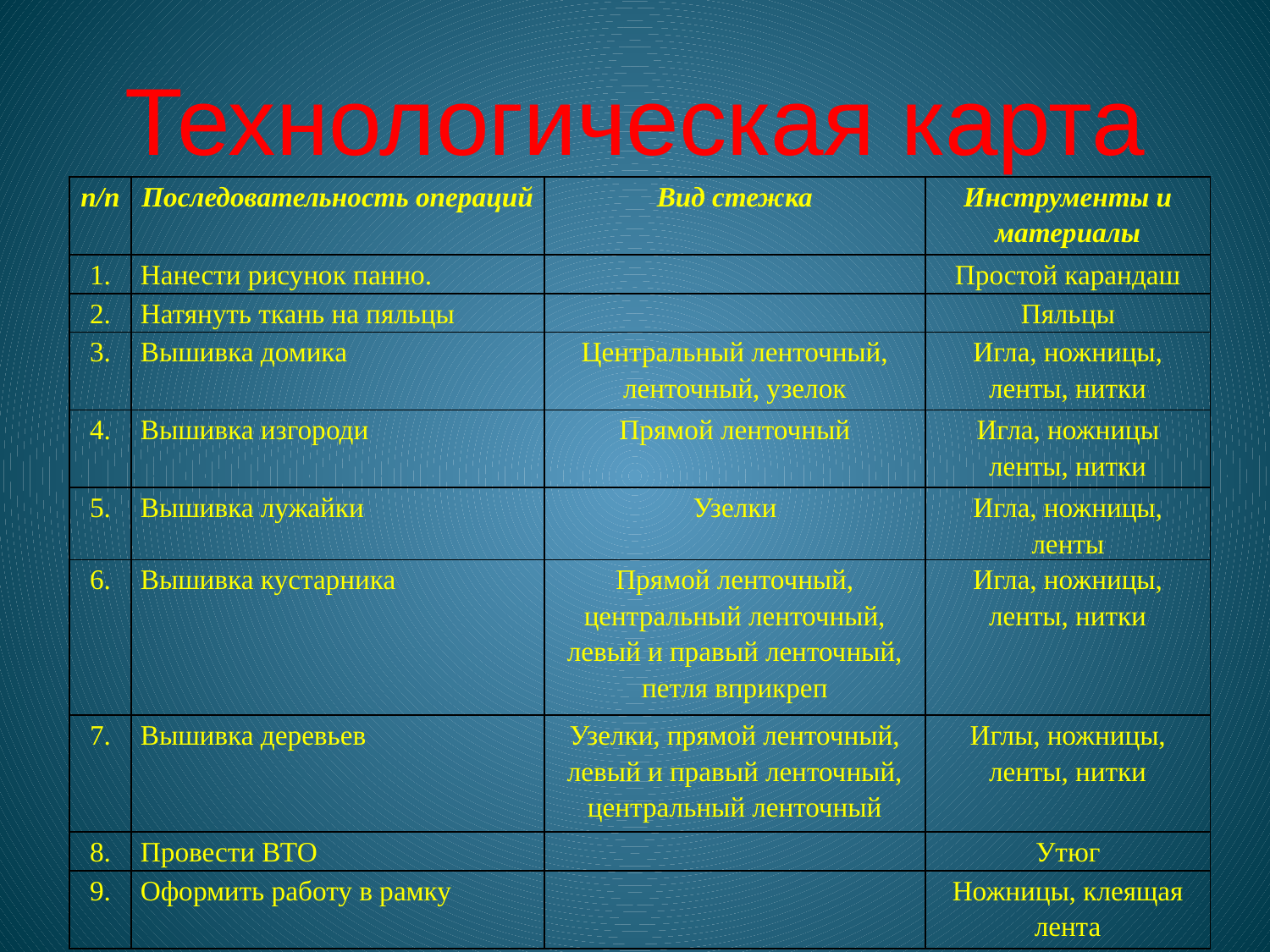

# Технологическая карта
| n/n | Последовательность операций | Вид стежка | Инструменты и материалы |
| --- | --- | --- | --- |
| 1. | Нанести рисунок панно. |  | Простой карандаш |
| 2. | Натянуть ткань на пяльцы |  | Пяльцы |
| 3. | Вышивка домика | Центральный ленточный, ленточный, узелок | Игла, ножницы, ленты, нитки |
| 4. | Вышивка изгороди | Прямой ленточный | Игла, ножницы ленты, нитки |
| 5. | Вышивка лужайки | Узелки | Игла, ножницы, ленты |
| 6. | Вышивка кустарника | Прямой ленточный, центральный ленточный, левый и правый ленточный, петля вприкреп | Игла, ножницы, ленты, нитки |
| 7. | Вышивка деревьев | Узелки, прямой ленточный, левый и правый ленточный, центральный ленточный | Иглы, ножницы, ленты, нитки |
| 8. | Провести ВТО |  | Утюг |
| 9. | Оформить работу в рамку |  | Ножницы, клеящая лента |